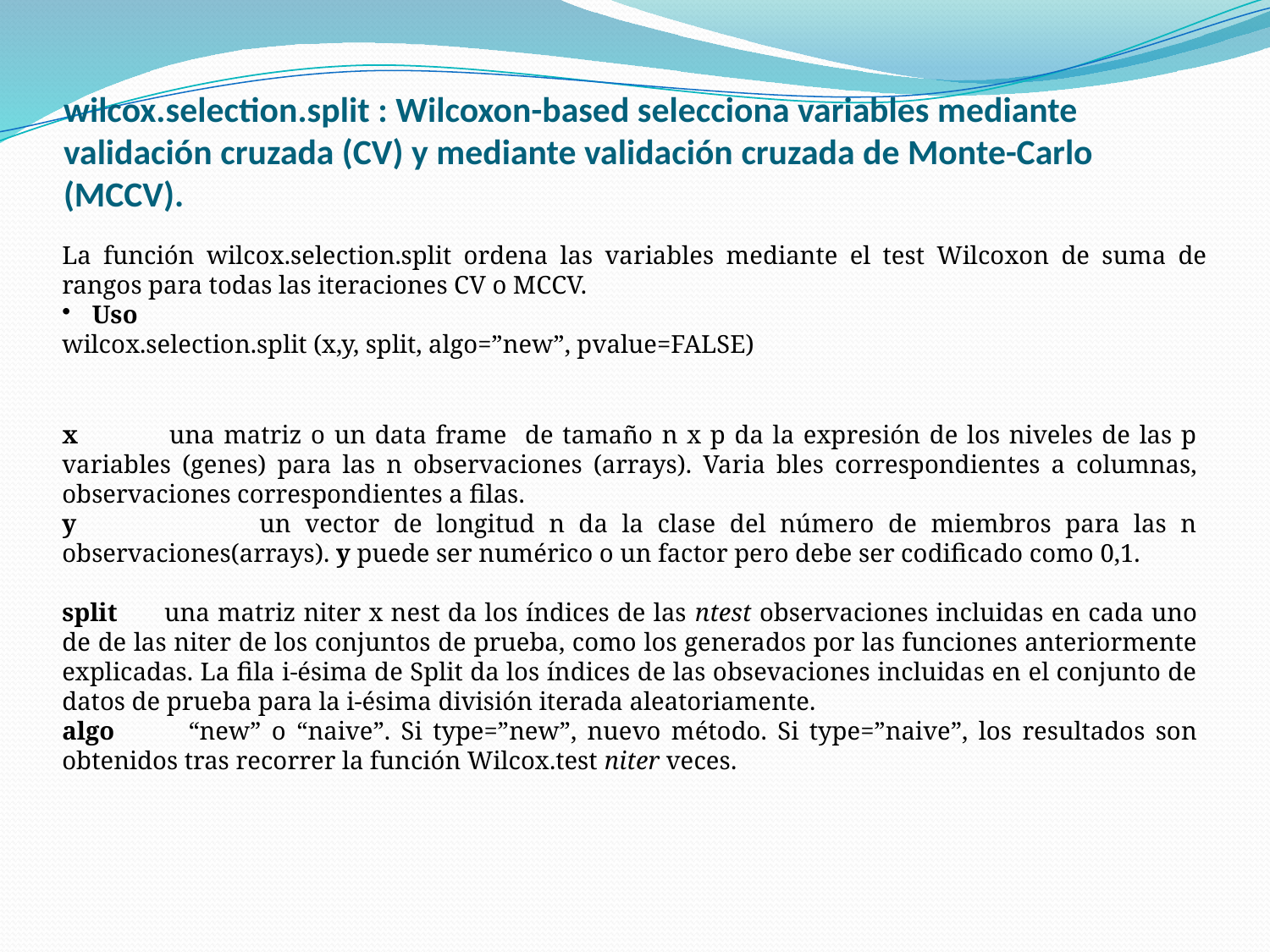

# wilcox.selection.split : Wilcoxon-based selecciona variables mediante validación cruzada (CV) y mediante validación cruzada de Monte-Carlo (MCCV).
La función wilcox.selection.split ordena las variables mediante el test Wilcoxon de suma de rangos para todas las iteraciones CV o MCCV.
Uso
wilcox.selection.split (x,y, split, algo=”new”, pvalue=FALSE)

x          una matriz o un data frame  de tamaño n x p da la expresión de los niveles de las p variables (genes) para las n observaciones (arrays). Varia bles correspondientes a columnas, observaciones correspondientes a filas.
y             un vector de longitud n da la clase del número de miembros para las n observaciones(arrays). y puede ser numérico o un factor pero debe ser codificado como 0,1.

split      una matriz niter x nest da los índices de las ntest observaciones incluidas en cada uno de de las niter de los conjuntos de prueba, como los generados por las funciones anteriormente explicadas. La fila i-ésima de Split da los índices de las obsevaciones incluidas en el conjunto de datos de prueba para la i-ésima división iterada aleatoriamente.
algo       “new” o “naive”. Si type=”new”, nuevo método. Si type=”naive”, los resultados son obtenidos tras recorrer la función Wilcox.test niter veces.